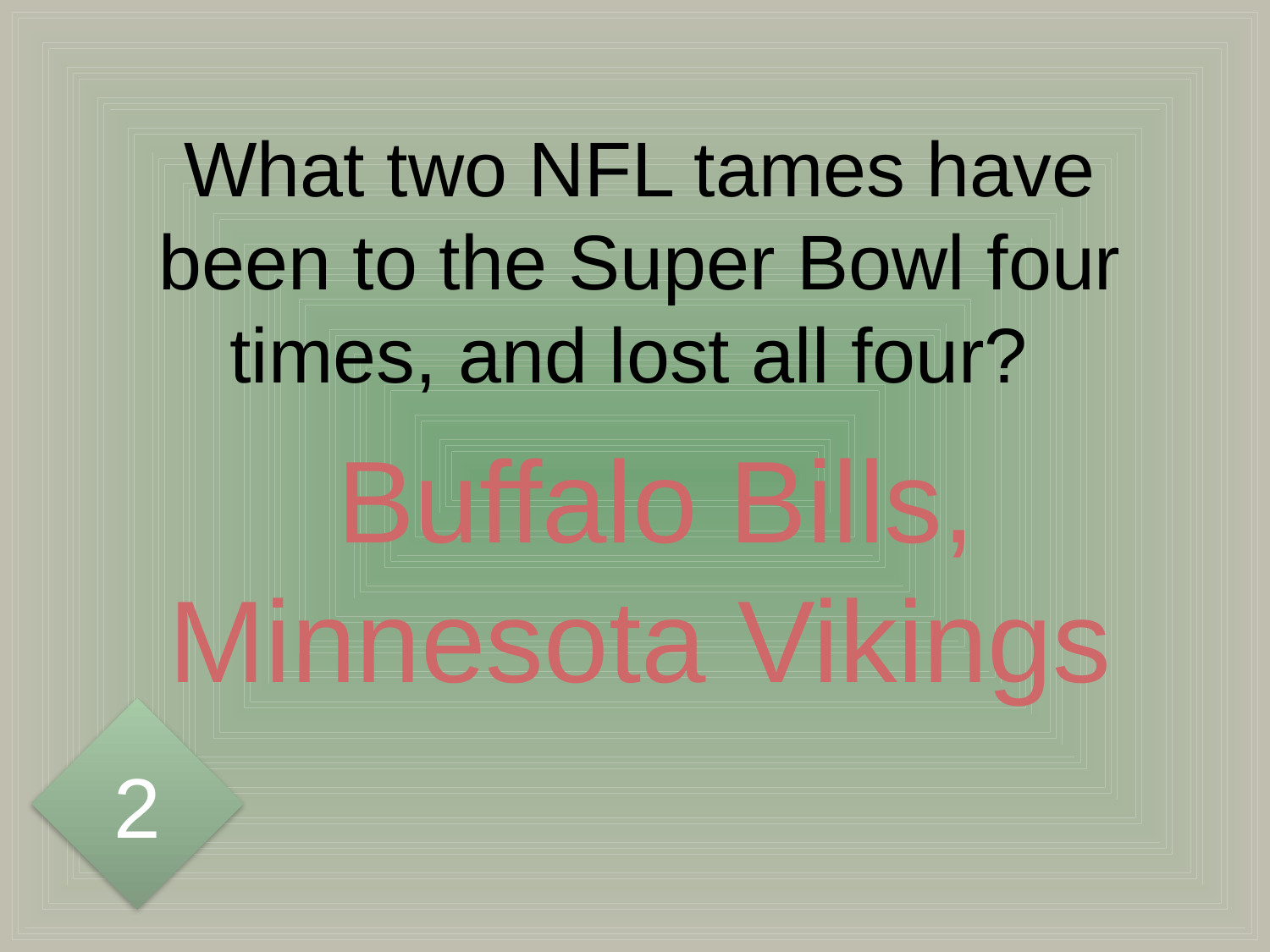

# What two NFL tames have been to the Super Bowl four times, and lost all four?
 Buffalo Bills, Minnesota Vikings
2